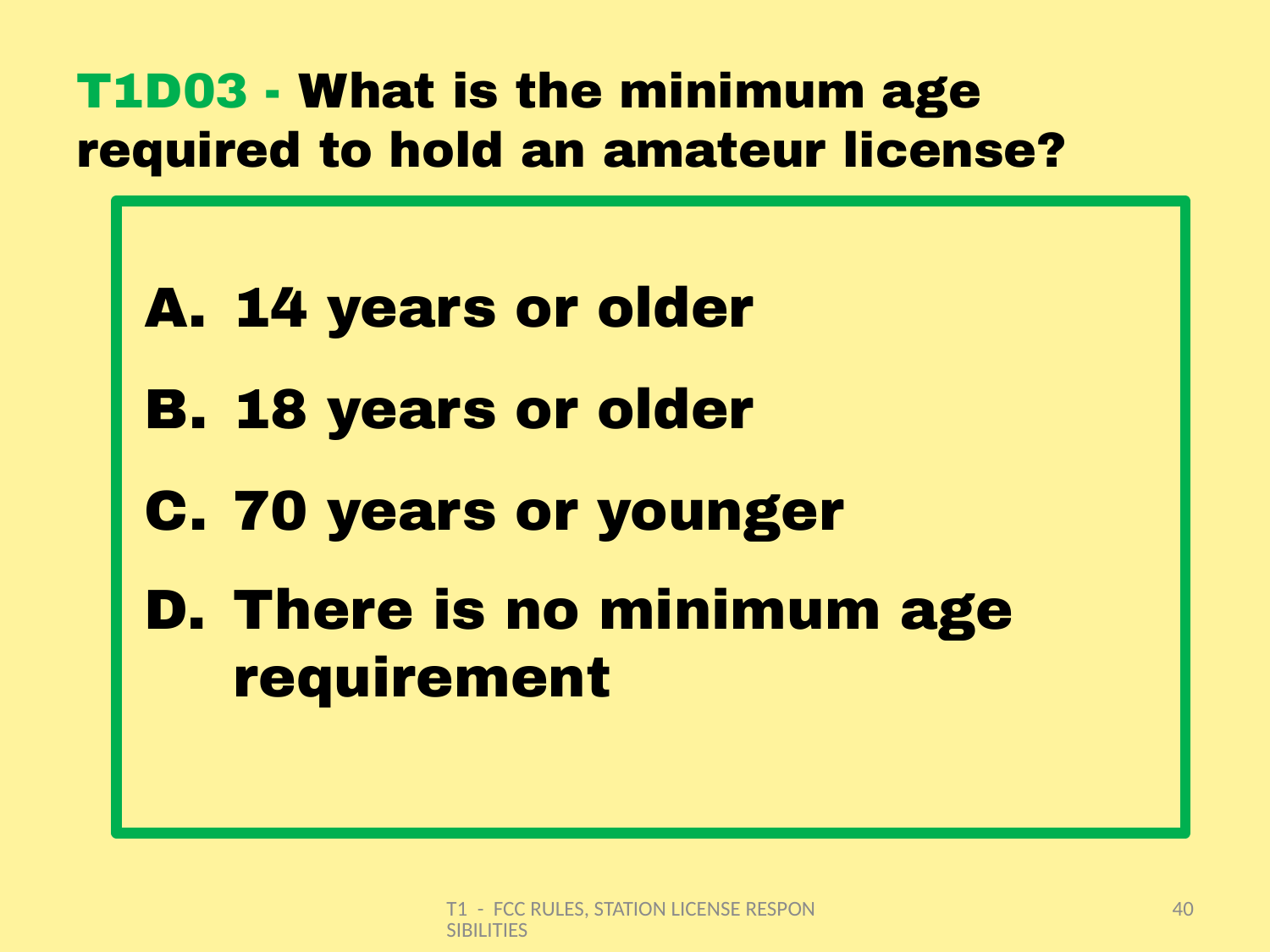

# T1D03 - What is the minimum age required to hold an amateur license?

14 years or older
18 years or older
70 years or younger

There is no minimum age requirement

T1  -  FCC RULES, STATION LICENSE RESPONSIBILITIES
40